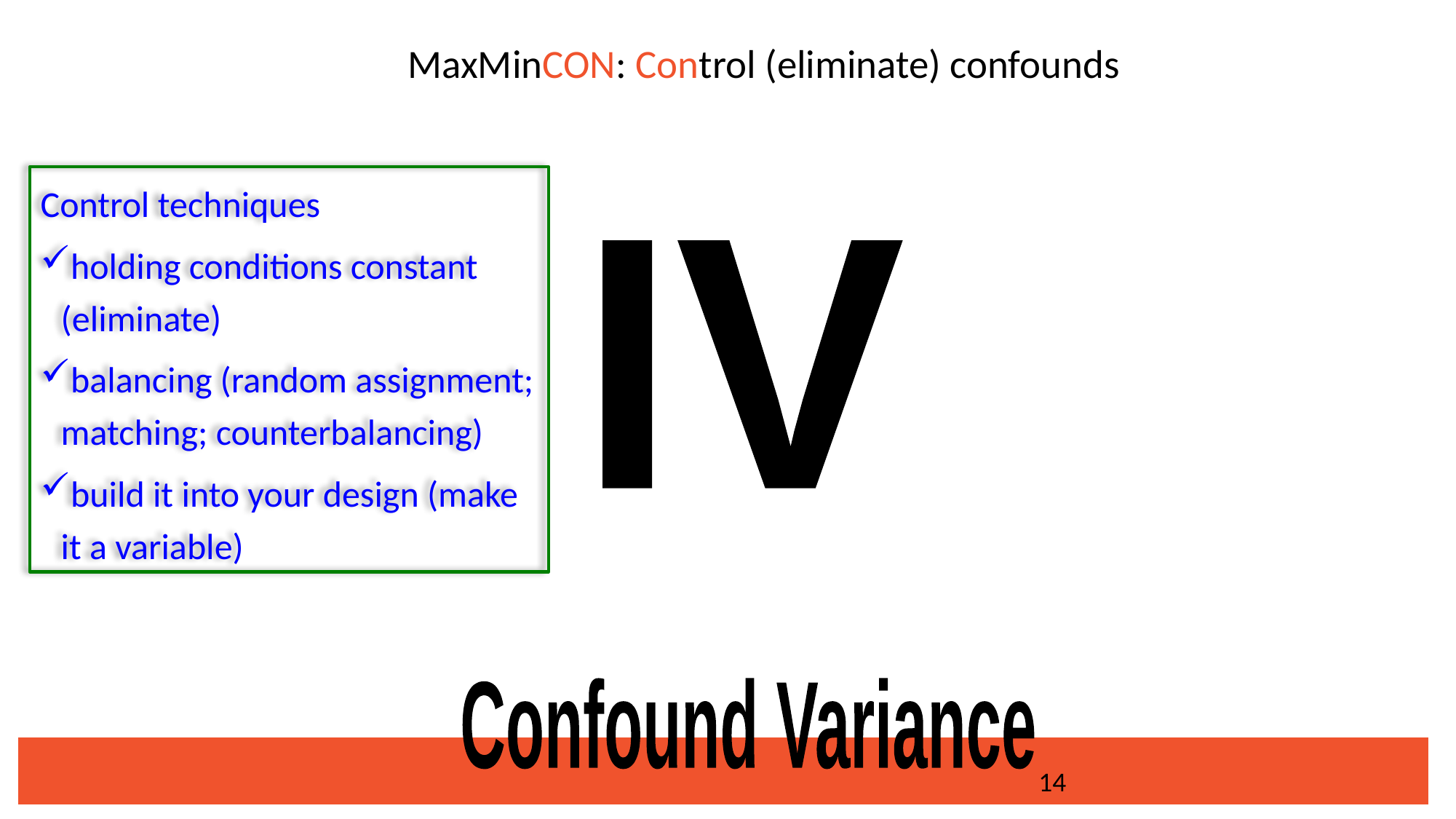

# MaxMinCON: Control (eliminate) confounds
Control techniques
holding conditions constant (eliminate)
balancing (random assignment; matching; counterbalancing)
build it into your design (make it a variable)
IV

Confound Variance
14